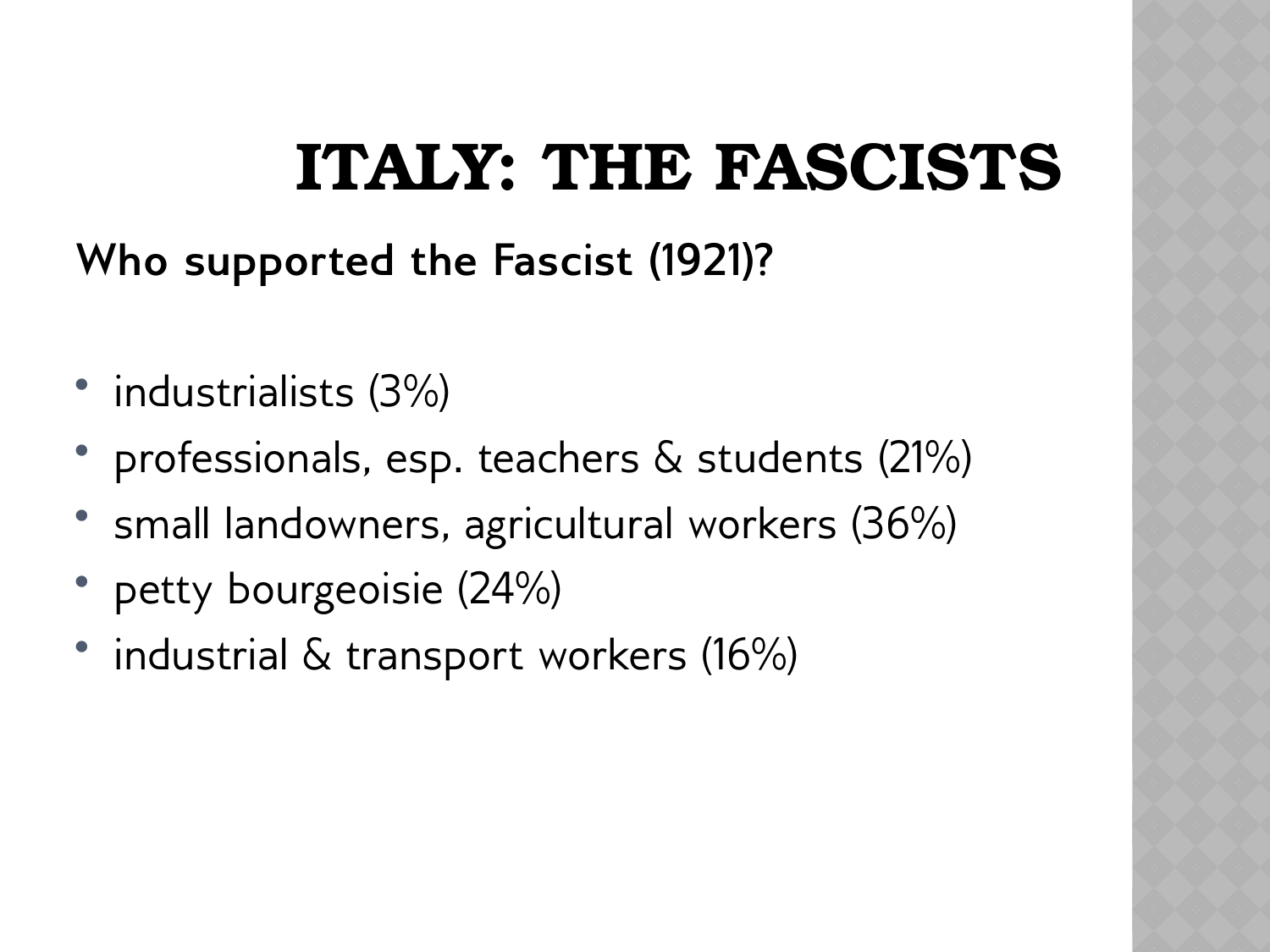

# Italy: the fascists
Who supported the Fascist (1921)?

industrialists (3%)
professionals, esp. teachers & students (21%)
small landowners, agricultural workers (36%)
petty bourgeoisie (24%)
industrial & transport workers (16%)